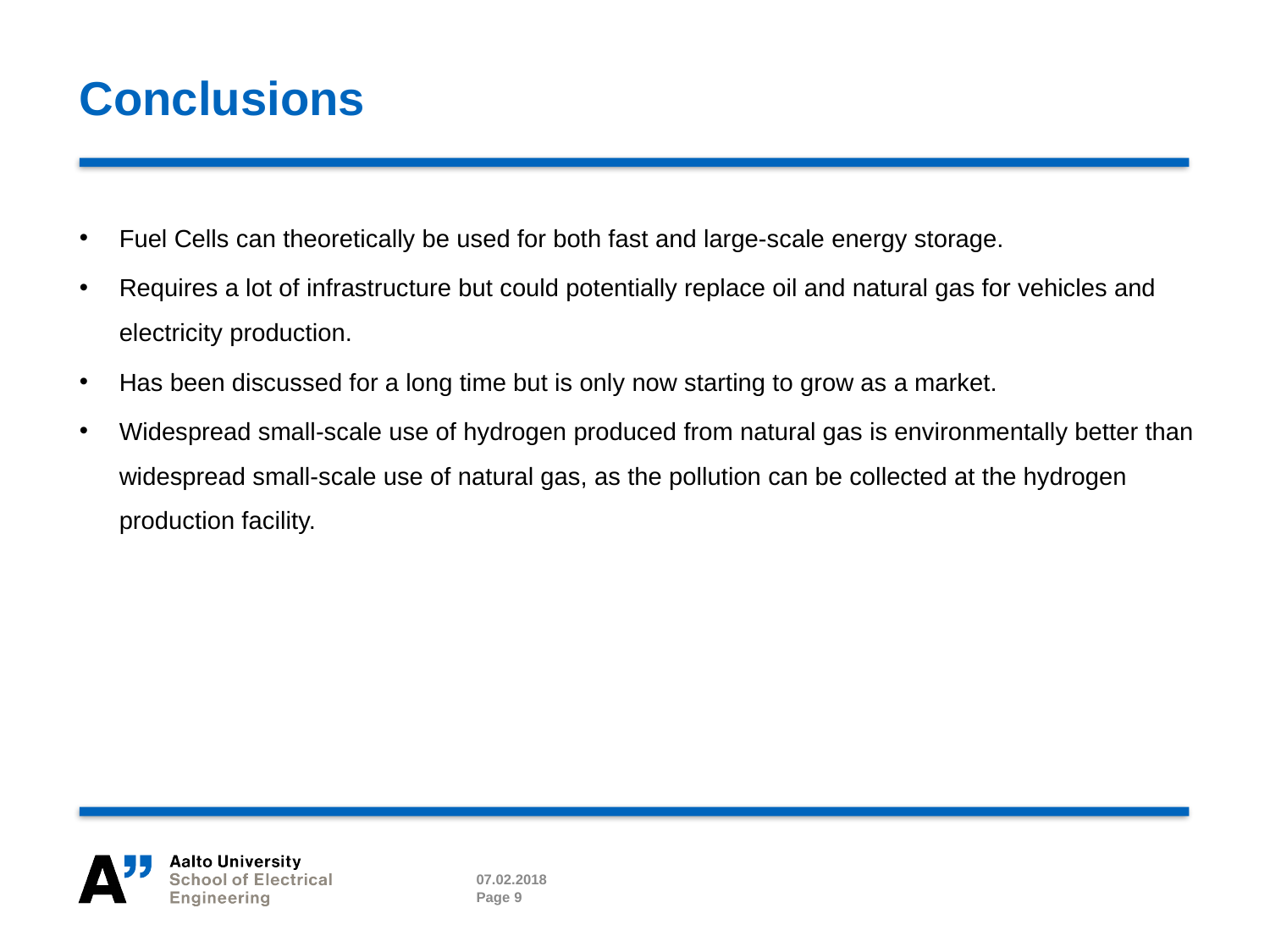

# Conclusions
Fuel Cells can theoretically be used for both fast and large-scale energy storage.
Requires a lot of infrastructure but could potentially replace oil and natural gas for vehicles and electricity production.
Has been discussed for a long time but is only now starting to grow as a market.
Widespread small-scale use of hydrogen produced from natural gas is environmentally better than widespread small-scale use of natural gas, as the pollution can be collected at the hydrogen production facility.

07.02.2018
Page 9